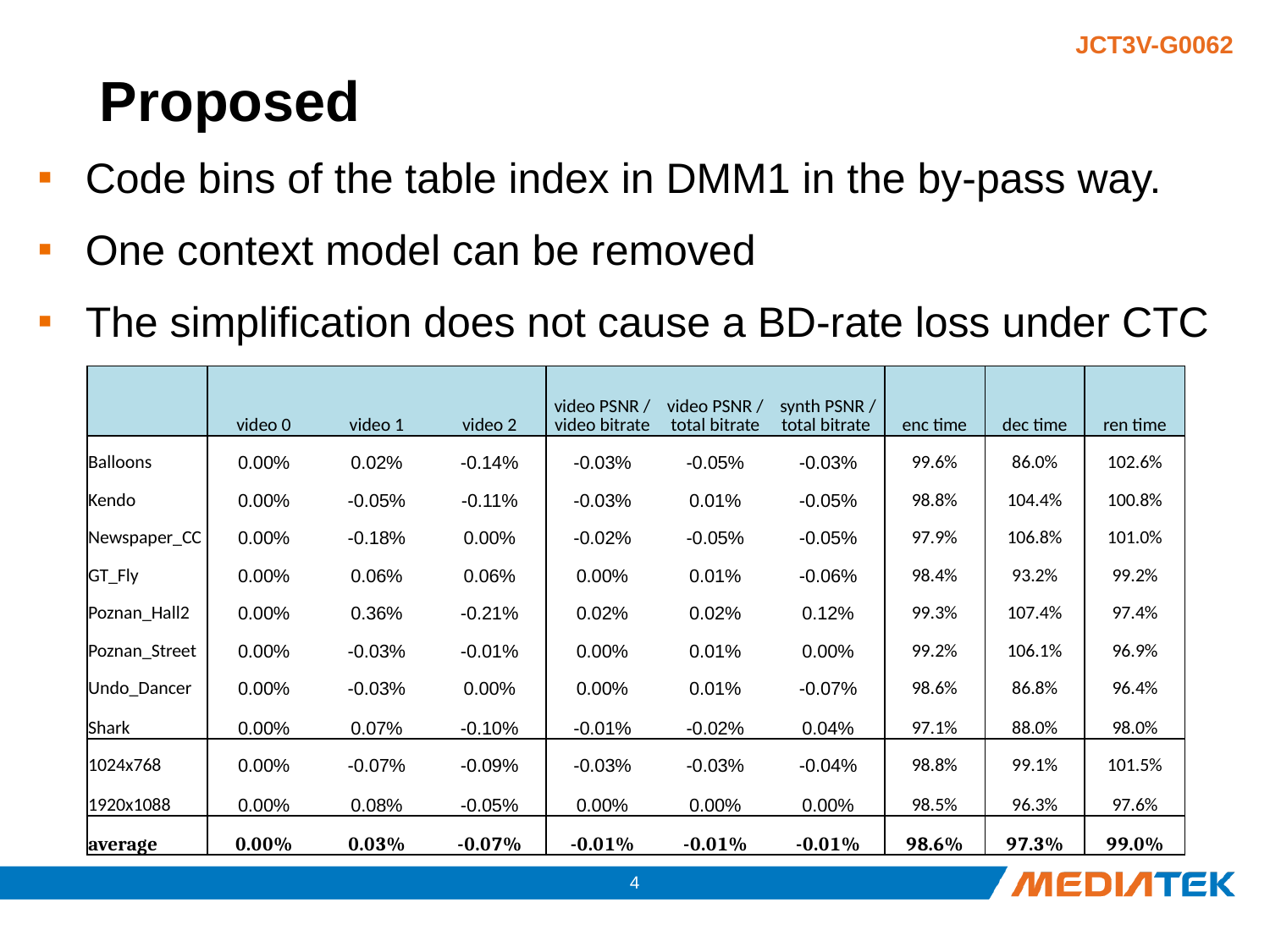

# Proposed
Code bins of the table index in DMM1 in the by-pass way.
One context model can be removed
The simplification does not cause a BD-rate loss under CTC

|  | video 0 | video 1 | video 2 | video PSNR / video bitrate | video PSNR / total bitrate | synth PSNR / total bitrate | enc time | dec time | ren time |
| --- | --- | --- | --- | --- | --- | --- | --- | --- | --- |
| Balloons | 0.00% | 0.02% | -0.14% | -0.03% | -0.05% | -0.03% | 99.6% | 86.0% | 102.6% |
| Kendo | 0.00% | -0.05% | -0.11% | -0.03% | 0.01% | -0.05% | 98.8% | 104.4% | 100.8% |
| Newspaper\_CC | 0.00% | -0.18% | 0.00% | -0.02% | -0.05% | -0.05% | 97.9% | 106.8% | 101.0% |
| GT\_Fly | 0.00% | 0.06% | 0.06% | 0.00% | 0.01% | -0.06% | 98.4% | 93.2% | 99.2% |
| Poznan\_Hall2 | 0.00% | 0.36% | -0.21% | 0.02% | 0.02% | 0.12% | 99.3% | 107.4% | 97.4% |
| Poznan\_Street | 0.00% | -0.03% | -0.01% | 0.00% | 0.01% | 0.00% | 99.2% | 106.1% | 96.9% |
| Undo\_Dancer | 0.00% | -0.03% | 0.00% | 0.00% | 0.01% | -0.07% | 98.6% | 86.8% | 96.4% |
| Shark | 0.00% | 0.07% | -0.10% | -0.01% | -0.02% | 0.04% | 97.1% | 88.0% | 98.0% |
| 1024x768 | 0.00% | -0.07% | -0.09% | -0.03% | -0.03% | -0.04% | 98.8% | 99.1% | 101.5% |
| 1920x1088 | 0.00% | 0.08% | -0.05% | 0.00% | 0.00% | 0.00% | 98.5% | 96.3% | 97.6% |
| average | 0.00% | 0.03% | -0.07% | -0.01% | -0.01% | -0.01% | 98.6% | 97.3% | 99.0% |
4